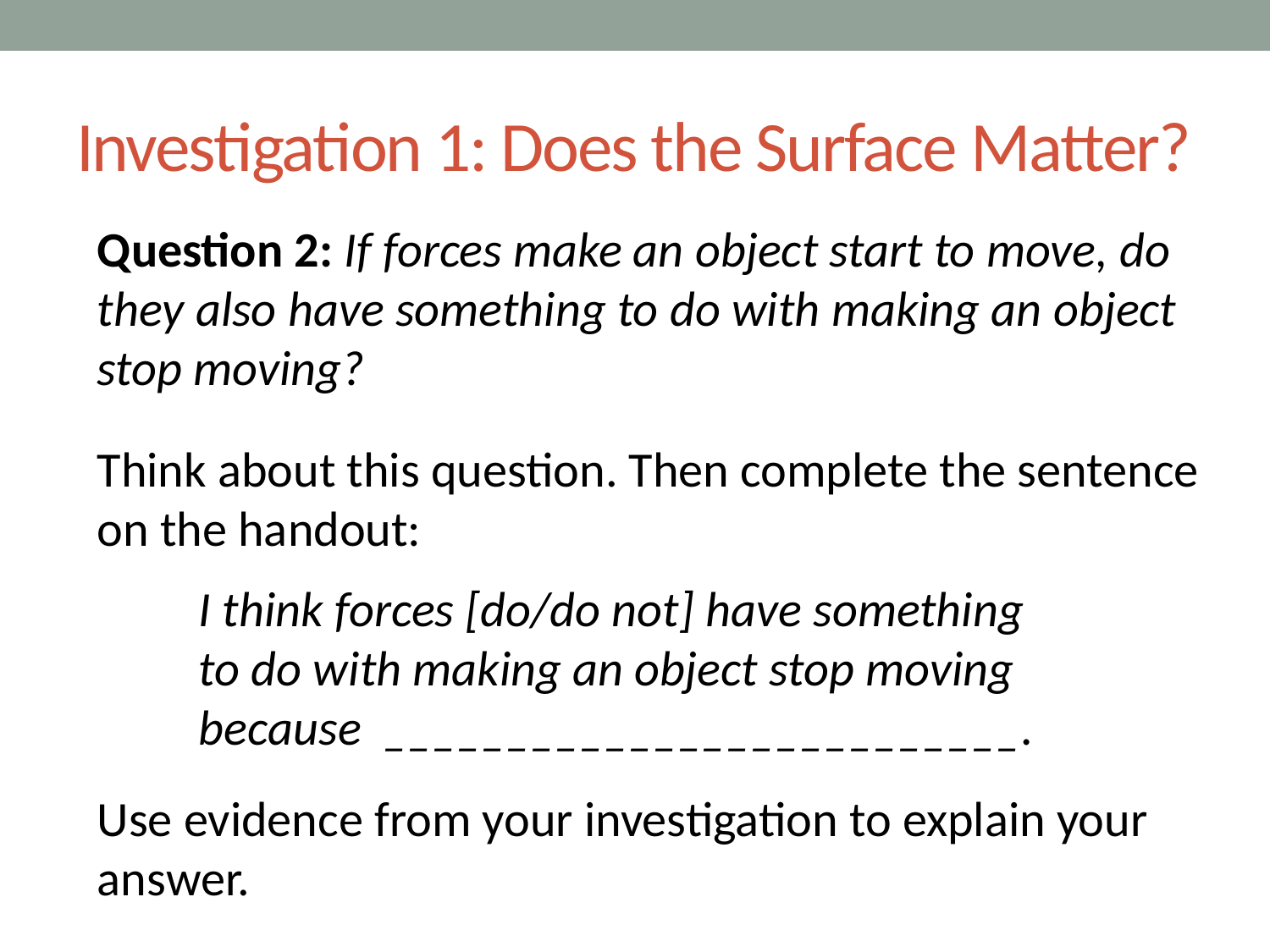

Investigation 1: Does the Surface Matter?
Question 2: If forces make an object start to move, do they also have something to do with making an object stop moving?
Think about this question. Then complete the sentence on the handout:
I think forces [do/do not] have something
to do with making an object stop moving
because  __________________________.
Use evidence from your investigation to explain your answer.